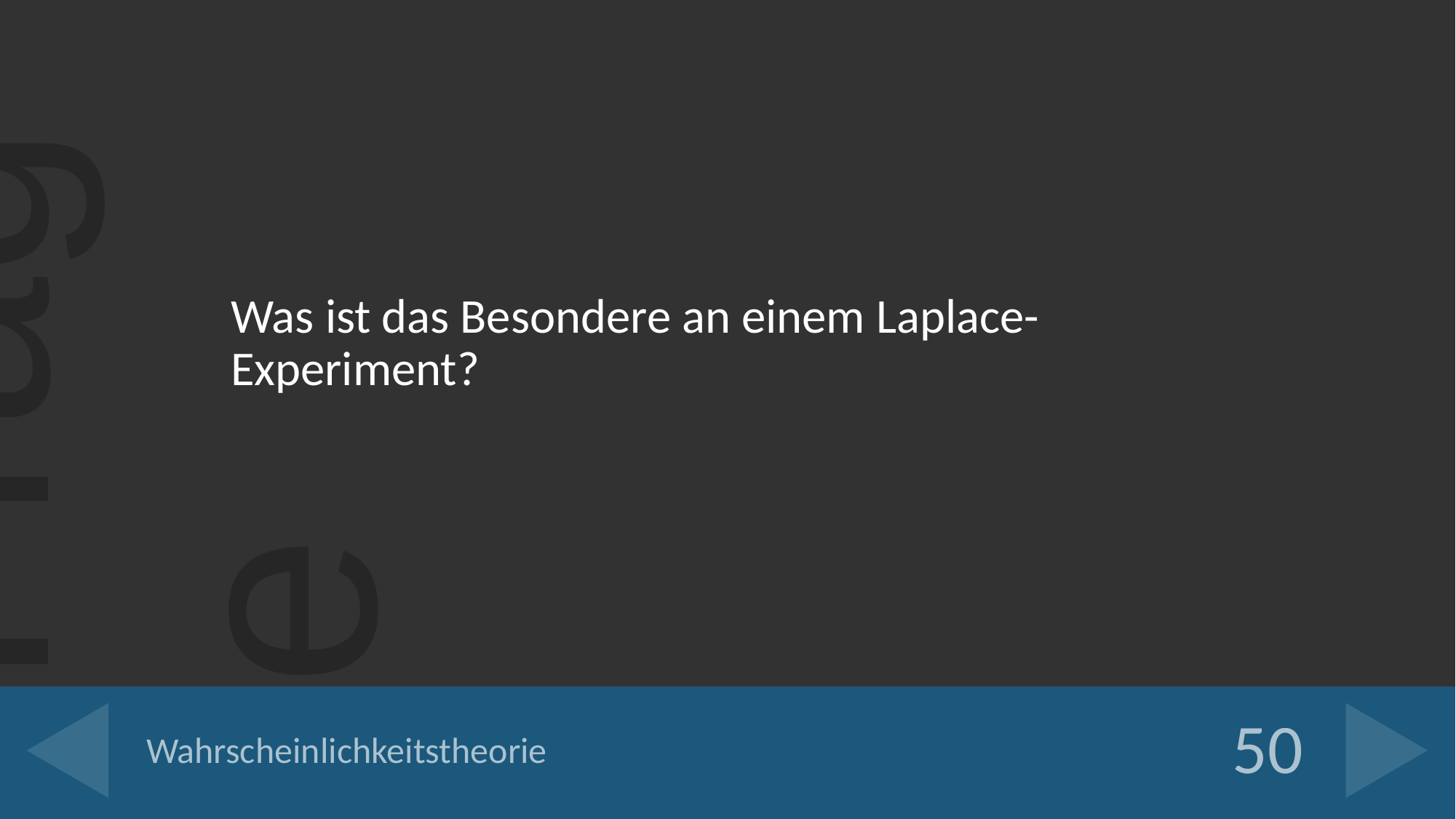

Was ist das Besondere an einem Laplace-Experiment?
# Wahrscheinlichkeitstheorie
50